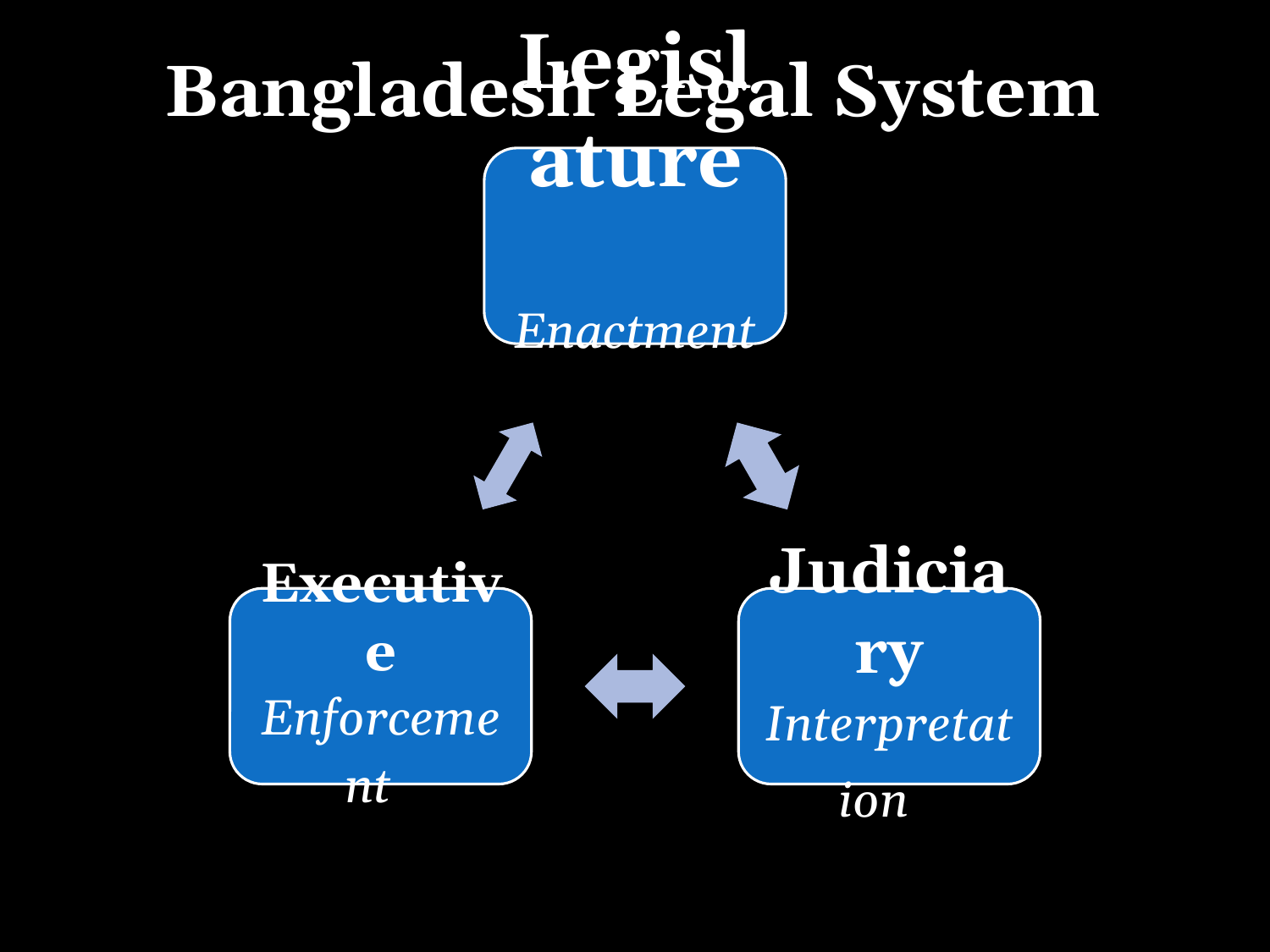

# Bangladesh Legal System
              Enactment
Judiciary
Interpretation
Executive
Enforcement